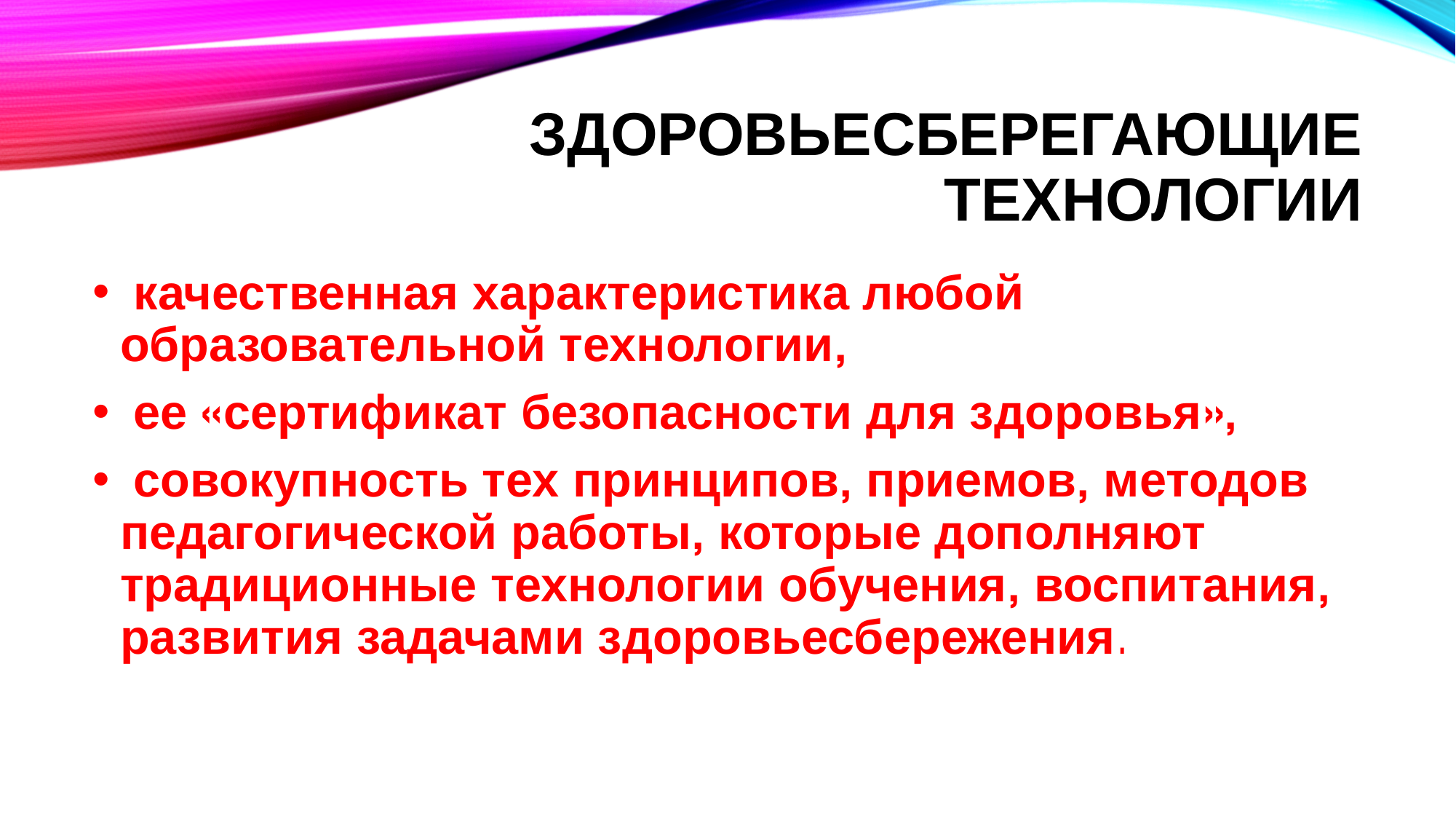

# ЗДОРОВЬЕСБЕРЕГАЮЩИЕ ТЕХНОЛОГИИ
 качественная характеристика любой образовательной технологии,
 ее «сертификат безопасности для здоровья»,
 совокупность тех принципов, приемов, методов педагогической работы, которые дополняют традиционные технологии обучения, воспитания, развития задачами здоровьесбережения.